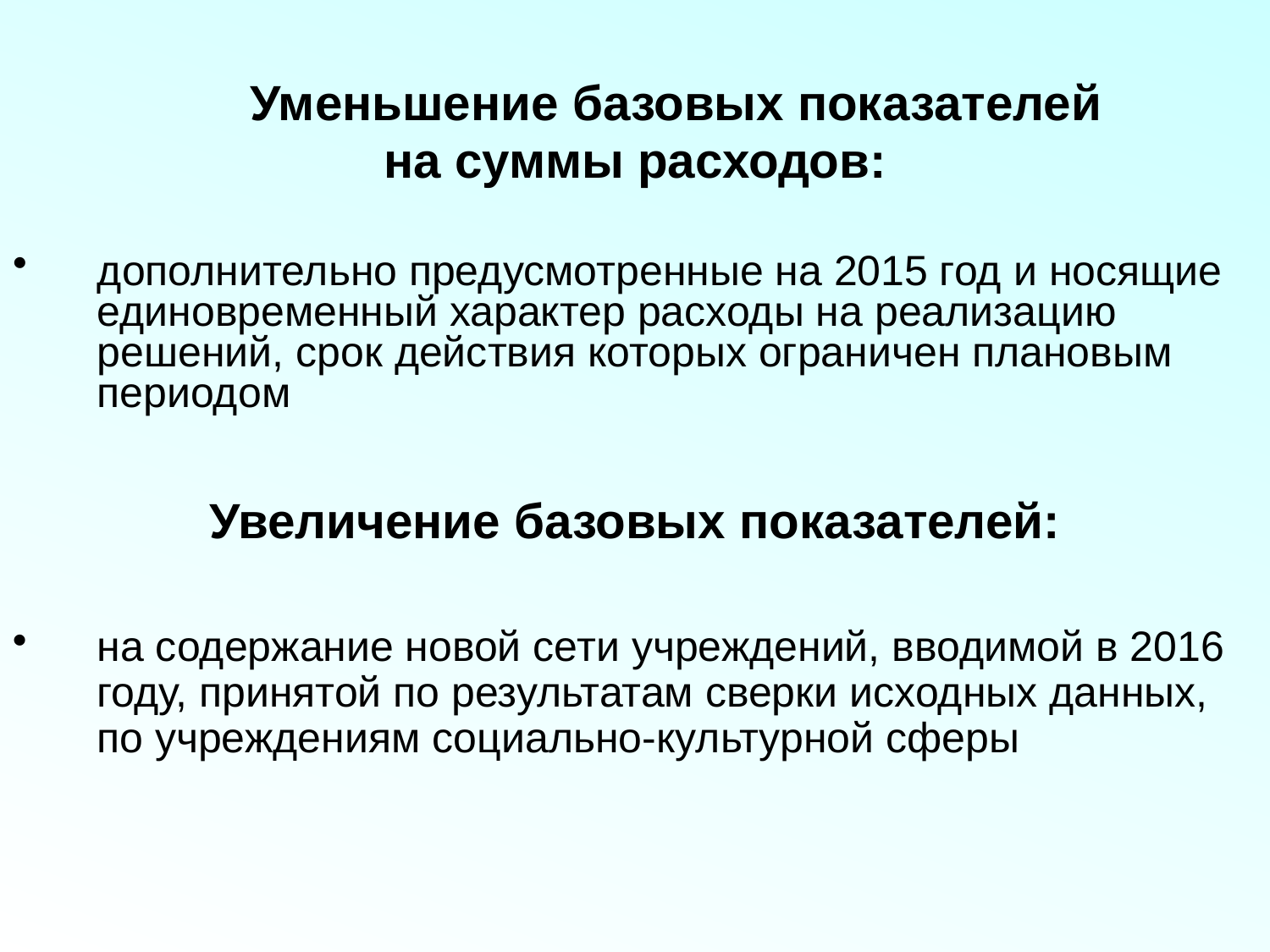

Уменьшение базовых показателей
на суммы расходов:

дополнительно предусмотренные на 2015 год и носящие единовременный характер расходы на реализацию решений, срок действия которых ограничен плановым периодом

Увеличение базовых показателей:

на содержание новой сети учреждений, вводимой в 2016 году, принятой по результатам сверки исходных данных, по учреждениям социально-культурной сферы